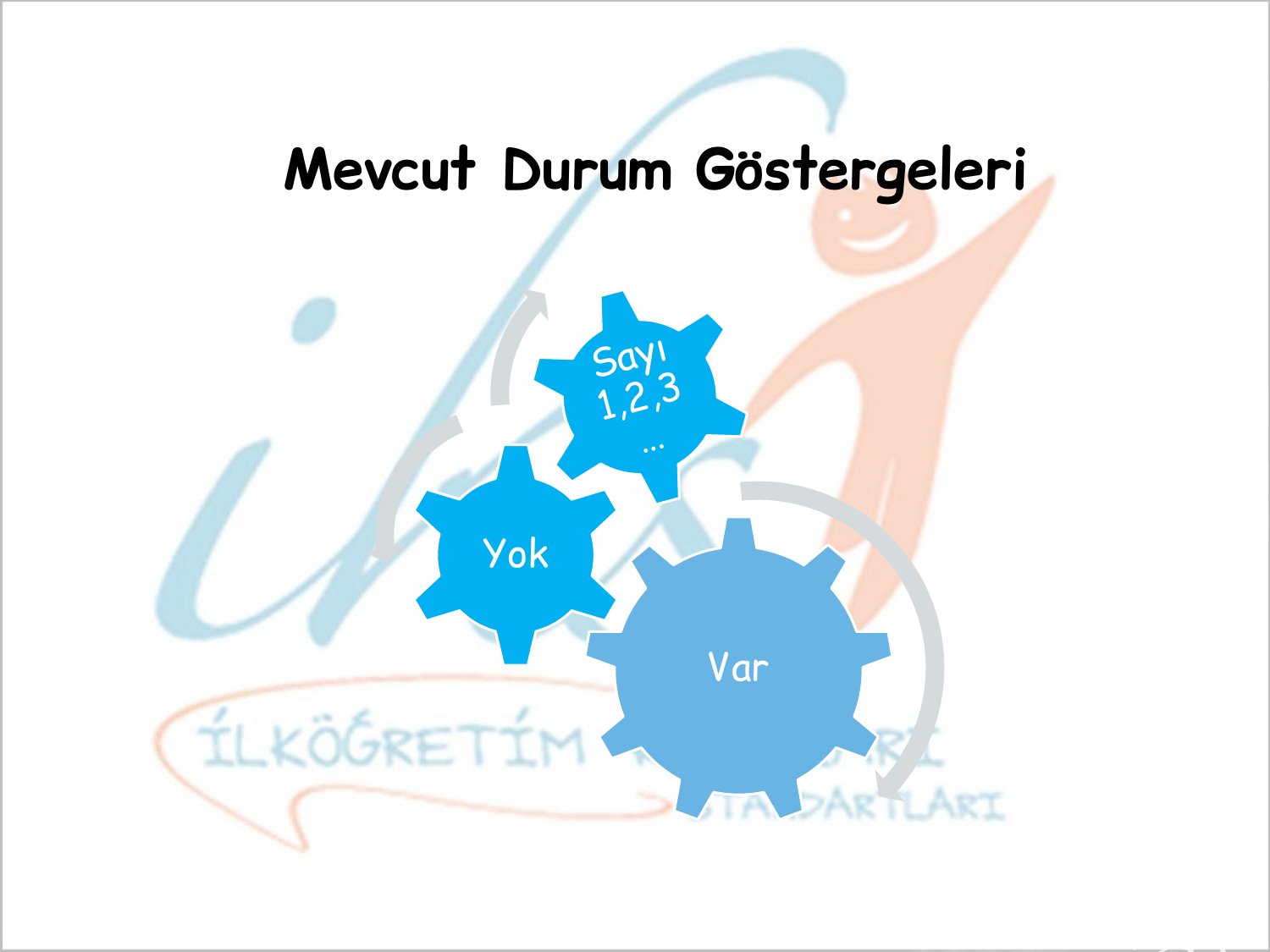

# Mevcut Durum Göstergeleri
Var
Yok
Sayı 1,2,3…